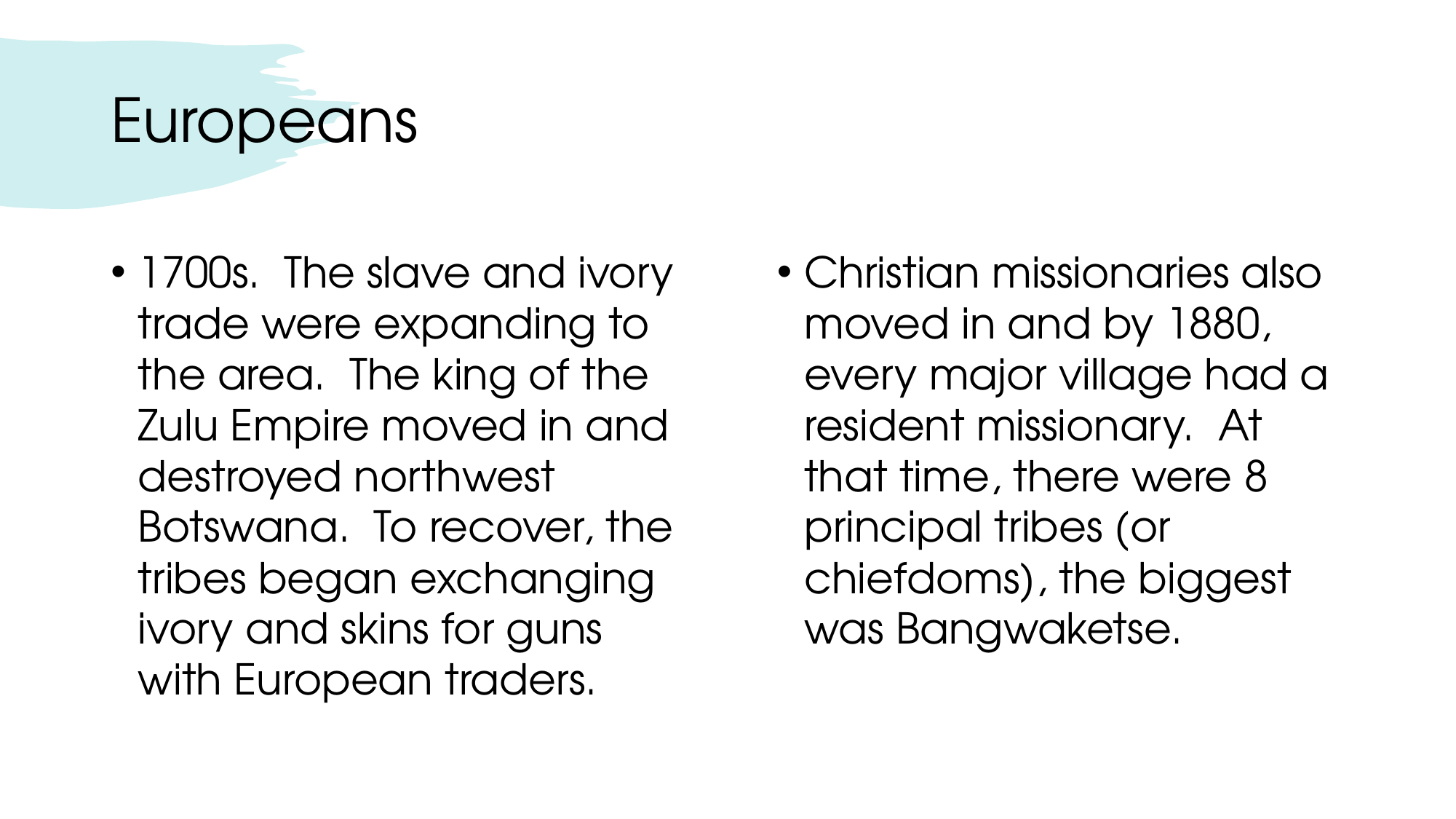

# Europeans
1700s.  The slave and ivory trade were expanding to the area.  The king of the Zulu Empire moved in and destroyed northwest Botswana.  To recover, the tribes began exchanging ivory and skins for guns with European traders.
Christian missionaries also moved in and by 1880, every major village had a resident missionary.  At that time, there were 8 principal tribes (or chiefdoms), the biggest was Bangwaketse.